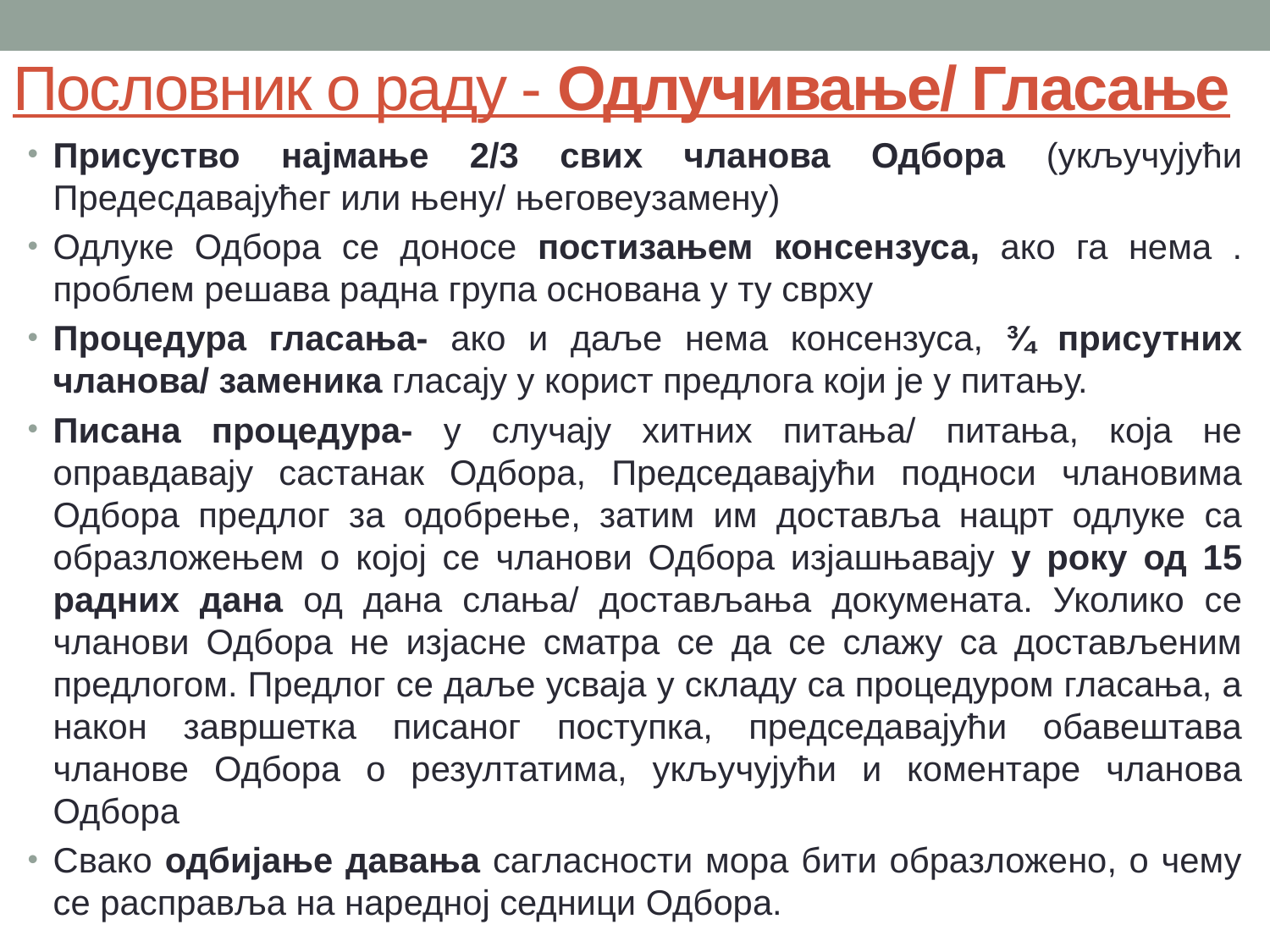

# Пословник о раду - Одлучивање/ Гласање
Присуство најмање 2/3 свих чланова Одбора (укључујући Предесдавајућег или њену/ његовеузамену)
Одлуке Одбора се доносе постизањем консензуса, ако га нема . проблем решава радна група основана у ту сврху
Процедура гласања- ако и даље нема консензуса, ¾ присутних чланова/ заменика гласају у корист предлога који је у питању.
Писана процедура- у случају хитних питања/ питања, која не оправдавају састанак Одбора, Председавајући подноси члановима Одбора предлог за одобрење, затим им доставља нацрт одлуке са образложењем о којој се чланови Одбора изјашњавају у року од 15 радних дана од дана слања/ достављања докумената. Уколико се чланови Одбора не изјасне сматра се да се слажу са достављеним предлогом. Предлог се даље усваја у складу са процедуром гласања, а након завршетка писаног поступка, председавајући обавештава чланове Одбора о резултатима, укључујући и коментаре чланова Одбора
Свако одбијање давања сагласности мора бити образложено, о чему се расправља на наредној седници Одбора.